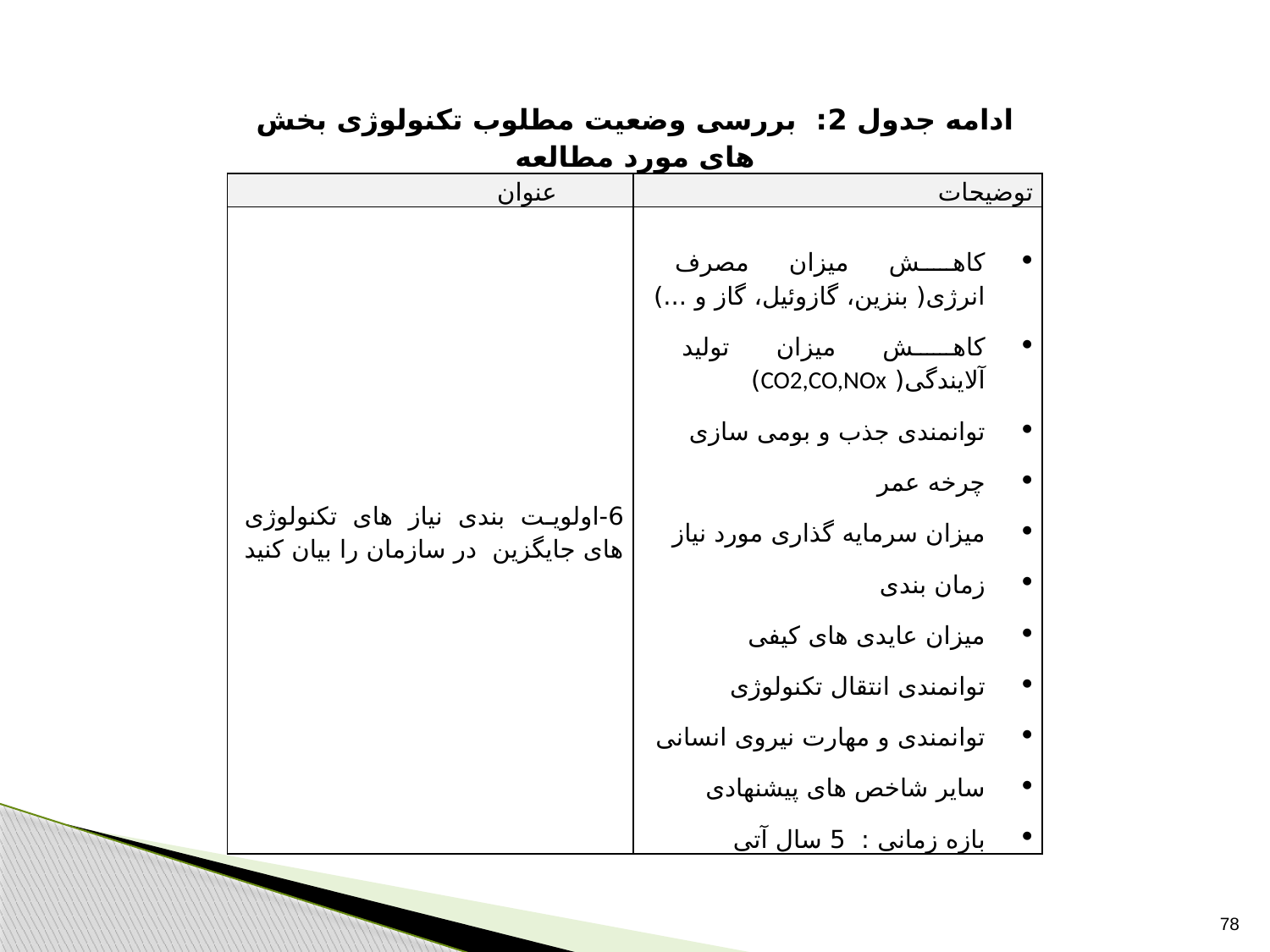

| ادامه جدول 2: بررسی وضعیت مطلوب تکنولوژی بخش های مورد مطالعه |  |
| --- | --- |
| عنوان | توضیحات |
| 6-اولویت بندی نیاز های تکنولوژی های جایگزین در سازمان را بیان کنید | کاهش میزان مصرف انرژی( بنزین، گازوئیل، گاز و ...) کاهش میزان تولید آلایندگی( CO2,CO,NOx) توانمندی جذب و بومی سازی چرخه عمر میزان سرمایه گذاری مورد نیاز زمان بندی میزان عایدی های کیفی توانمندی انتقال تکنولوژی توانمندی و مهارت نیروی انسانی سایر شاخص های پیشنهادی بازه زمانی : 5 سال آتی |
78